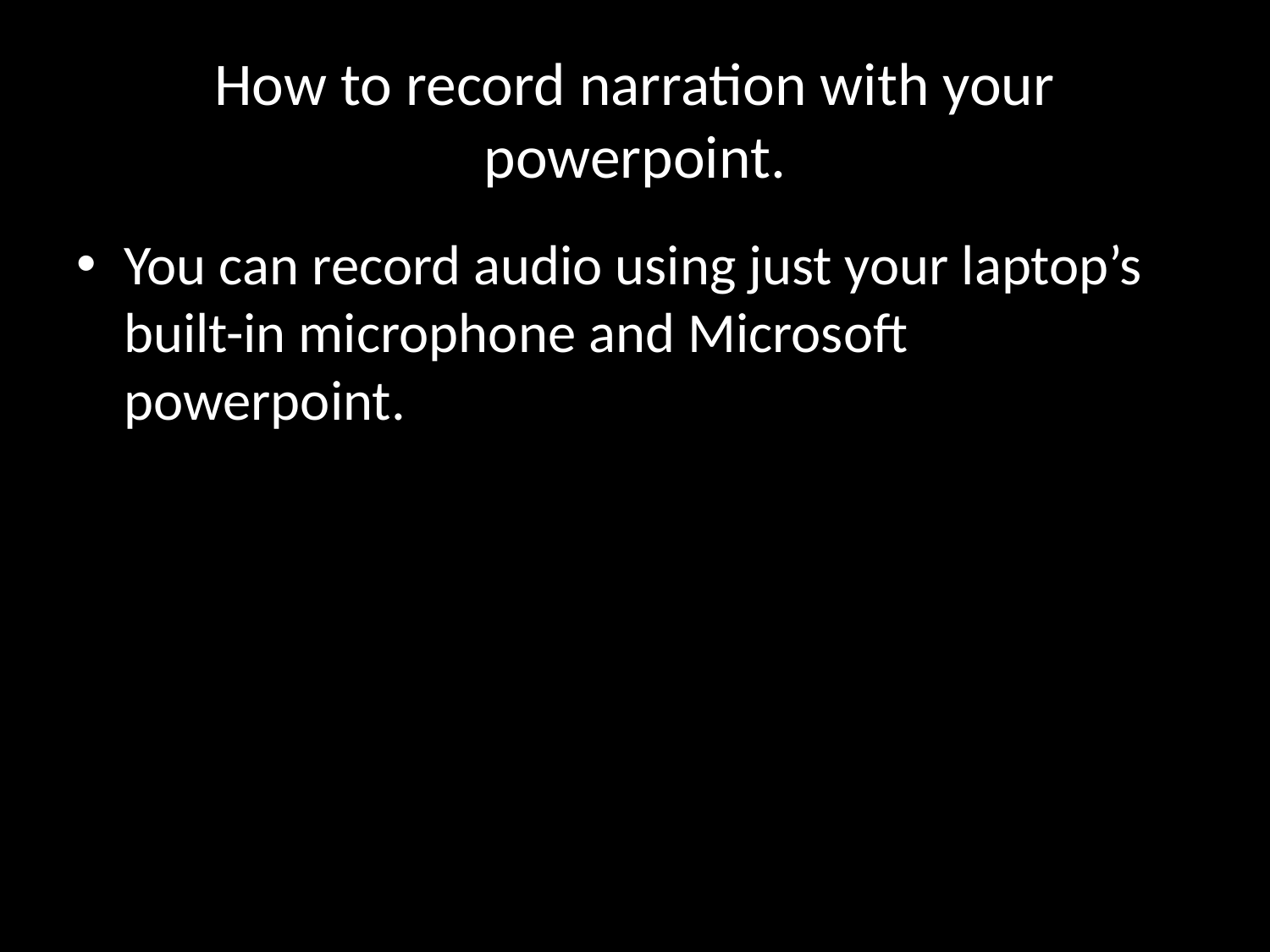

# How to record narration with your powerpoint.
You can record audio using just your laptop’s built-in microphone and Microsoft powerpoint.